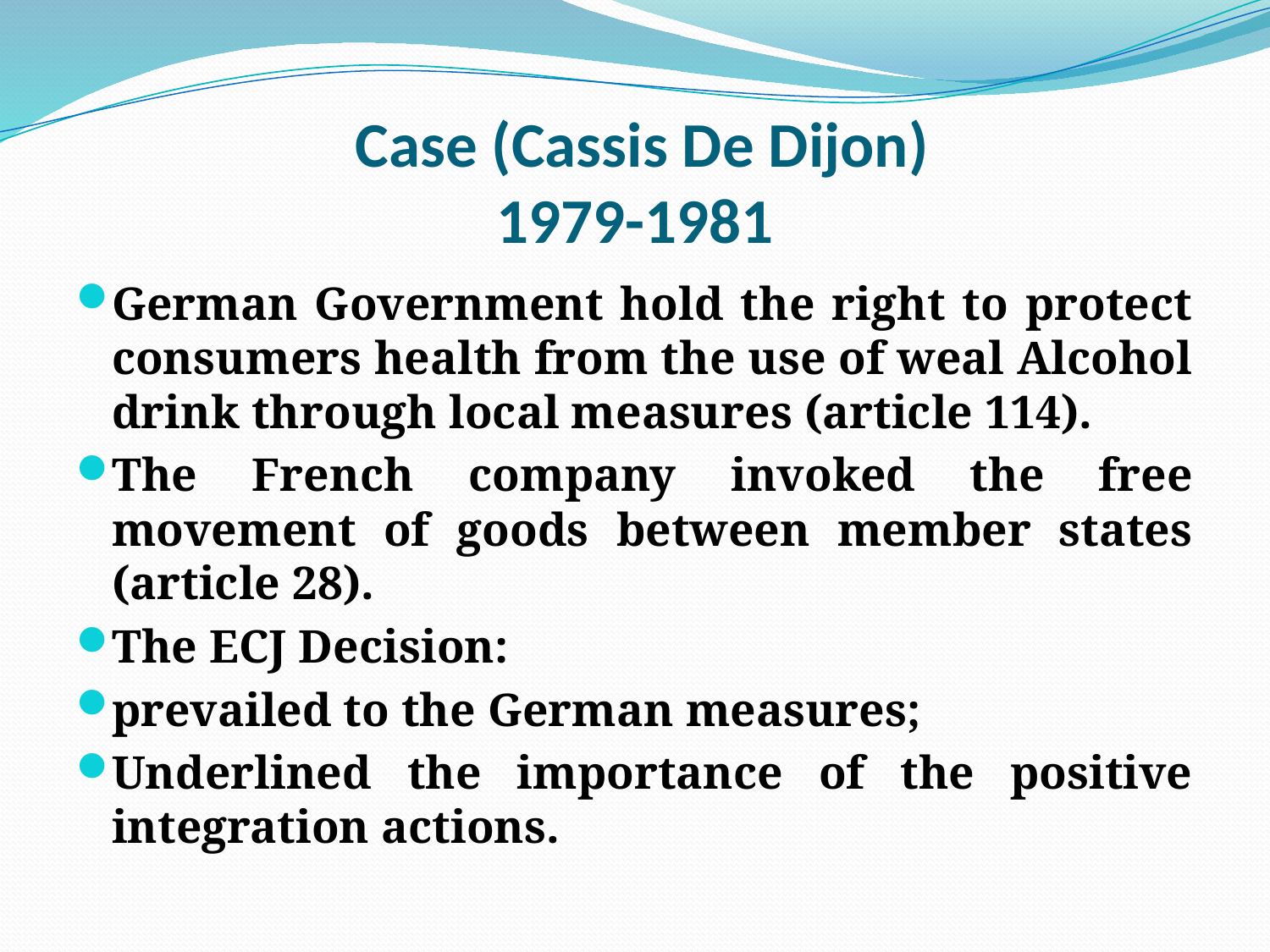

# Case (Cassis De Dijon) 1979-1981
German Government hold the right to protect consumers health from the use of weal Alcohol drink through local measures (article 114).
The French company invoked the free movement of goods between member states (article 28).
The ECJ Decision:
prevailed to the German measures;
Underlined the importance of the positive integration actions.